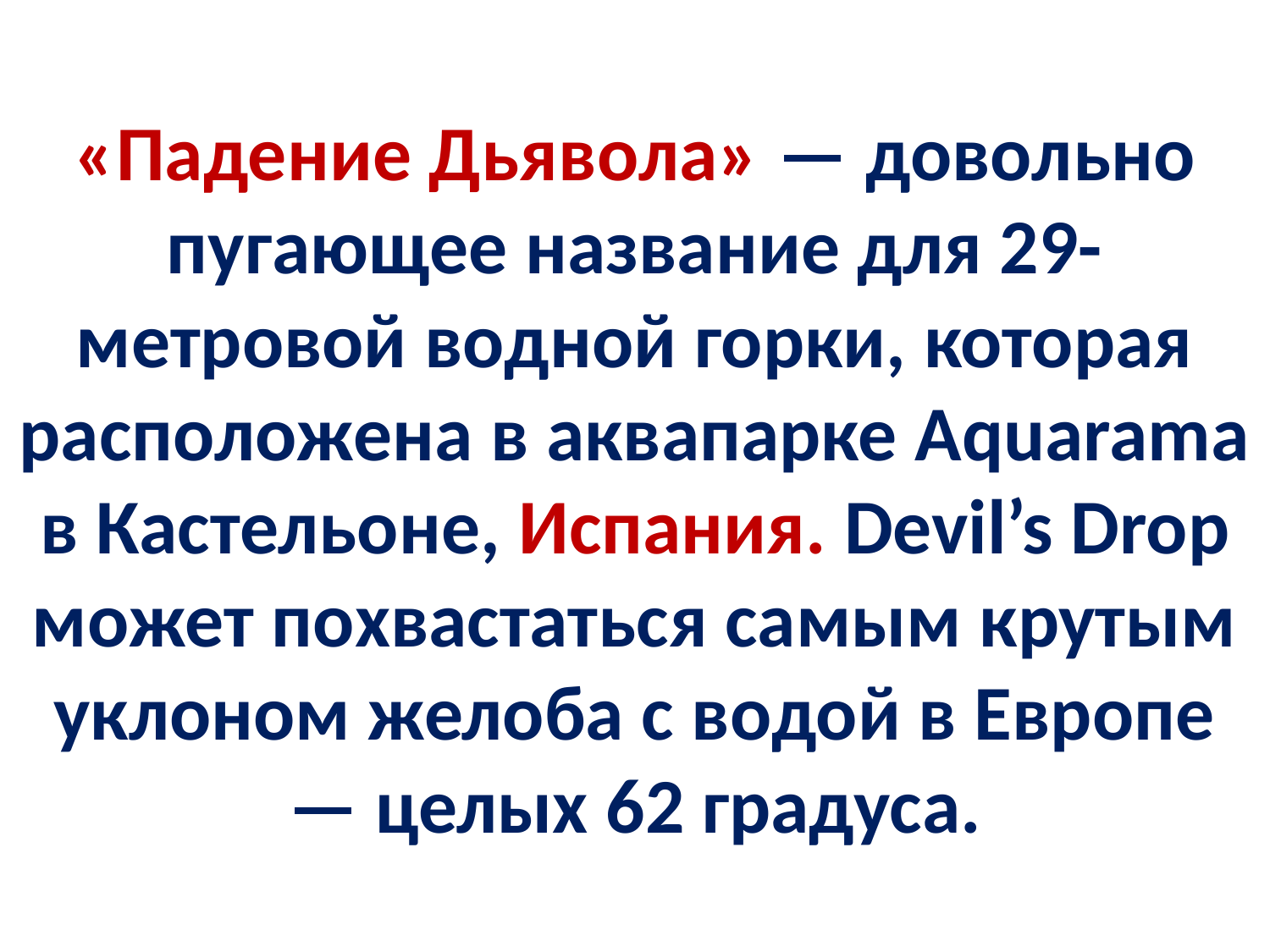

# «Падение Дьявола» — довольно пугающее название для 29-метровой водной горки, которая расположена в аквапарке Aquarama в Кастельоне, Испания. Devil’s Drop может похвастаться самым крутым уклоном желоба с водой в Европе — целых 62 градуса.